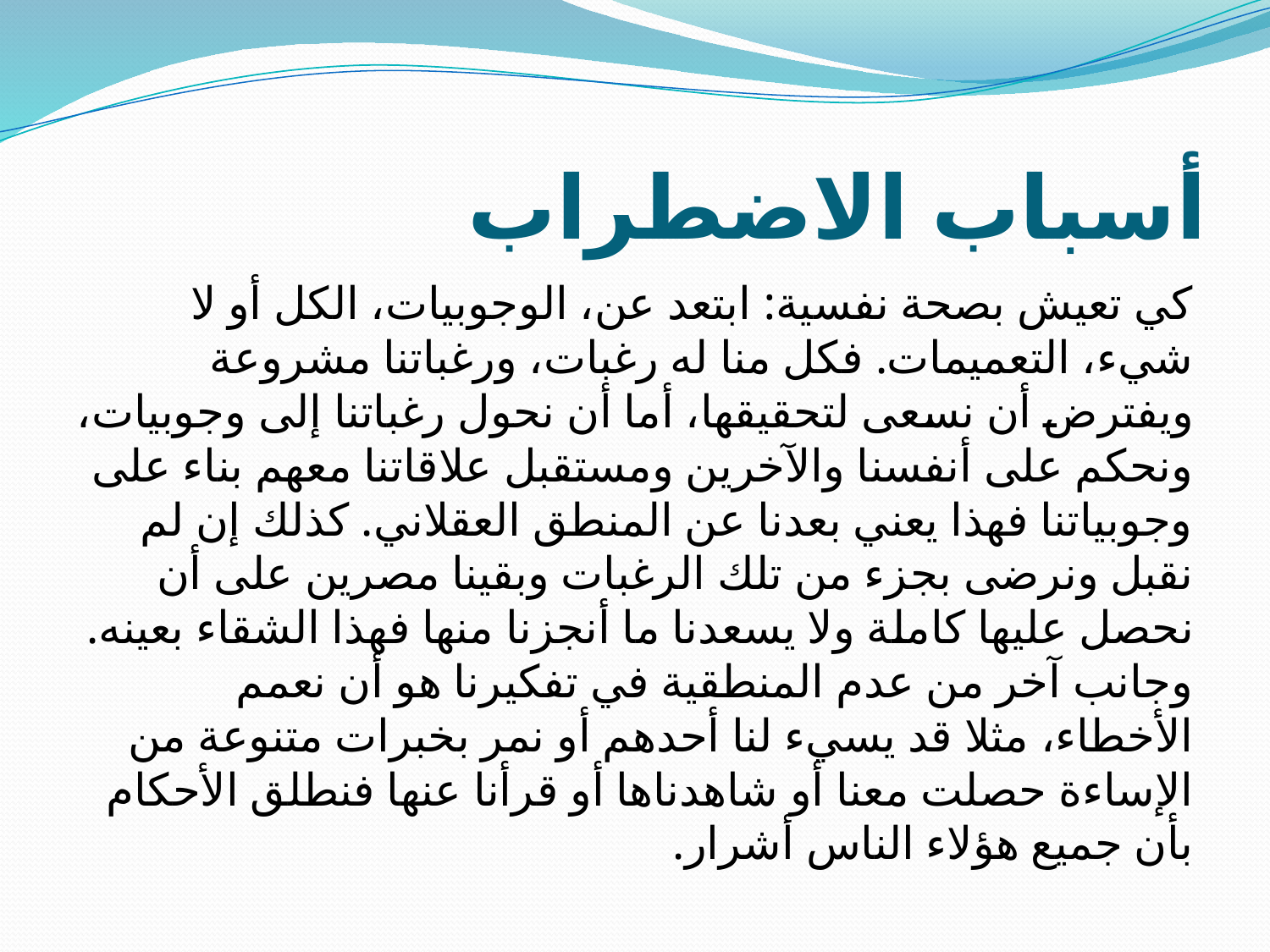

# أسباب الاضطراب
كي تعيش بصحة نفسية: ابتعد عن، الوجوبيات، الكل أو لا شيء، التعميمات. فكل منا له رغبات، ورغباتنا مشروعة ويفترض أن نسعى لتحقيقها، أما أن نحول رغباتنا إلى وجوبيات، ونحكم على أنفسنا والآخرين ومستقبل علاقاتنا معهم بناء على وجوبياتنا فهذا يعني بعدنا عن المنطق العقلاني. كذلك إن لم نقبل ونرضى بجزء من تلك الرغبات وبقينا مصرين على أن نحصل عليها كاملة ولا يسعدنا ما أنجزنا منها فهذا الشقاء بعينه. وجانب آخر من عدم المنطقية في تفكيرنا هو أن نعمم الأخطاء، مثلا قد يسيء لنا أحدهم أو نمر بخبرات متنوعة من الإساءة حصلت معنا أو شاهدناها أو قرأنا عنها فنطلق الأحكام بأن جميع هؤلاء الناس أشرار.